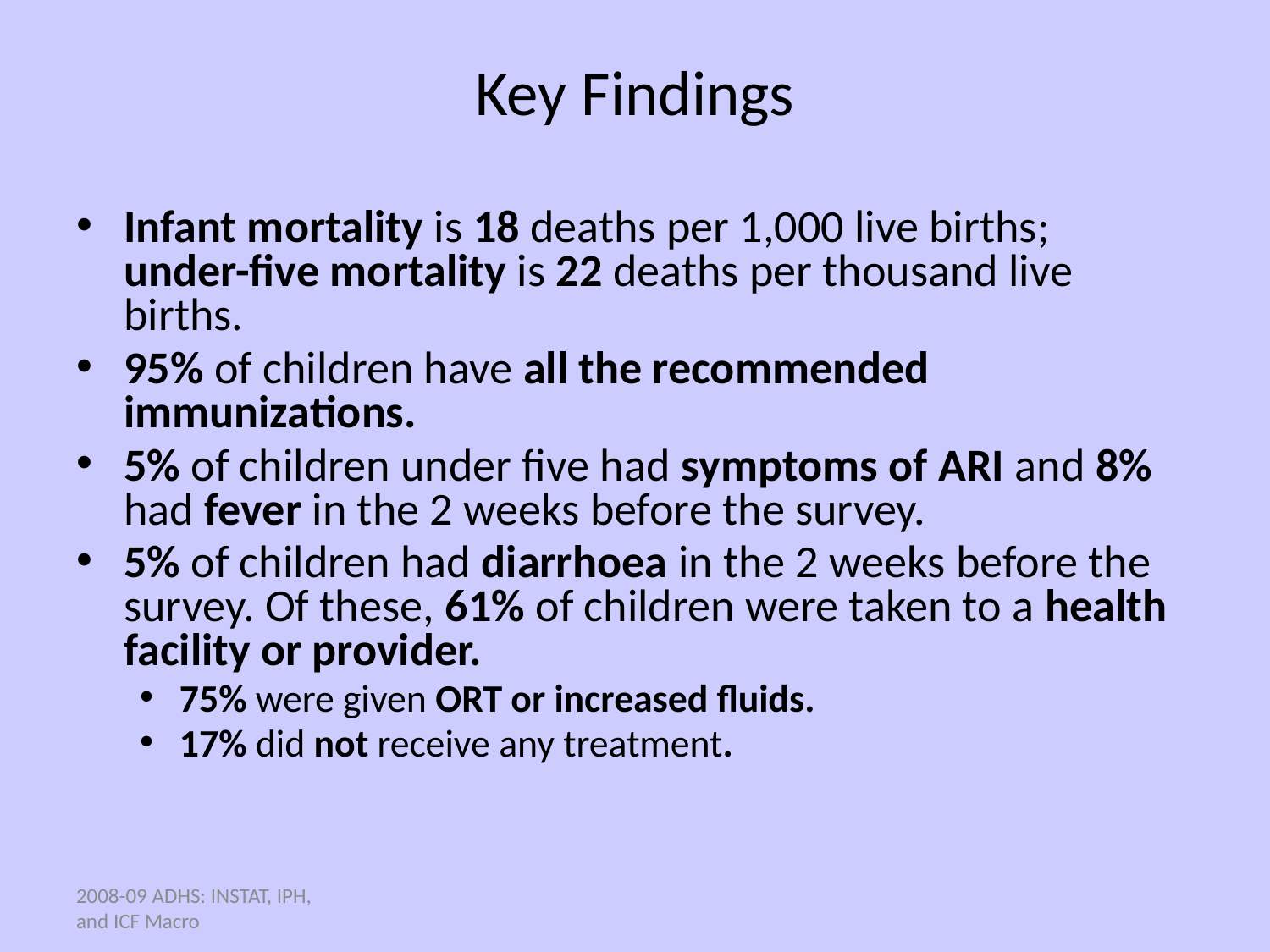

# Key Findings
Infant mortality is 18 deaths per 1,000 live births;  under-five mortality is 22 deaths per thousand live births.
95% of children have all the recommended immunizations.
5% of children under five had symptoms of ARI and 8% had fever in the 2 weeks before the survey.
5% of children had diarrhoea in the 2 weeks before the survey. Of these, 61% of children were taken to a health facility or provider.
75% were given ORT or increased fluids.
17% did not receive any treatment.

2008-09 ADHS: INSTAT, IPH, and ICF Macro